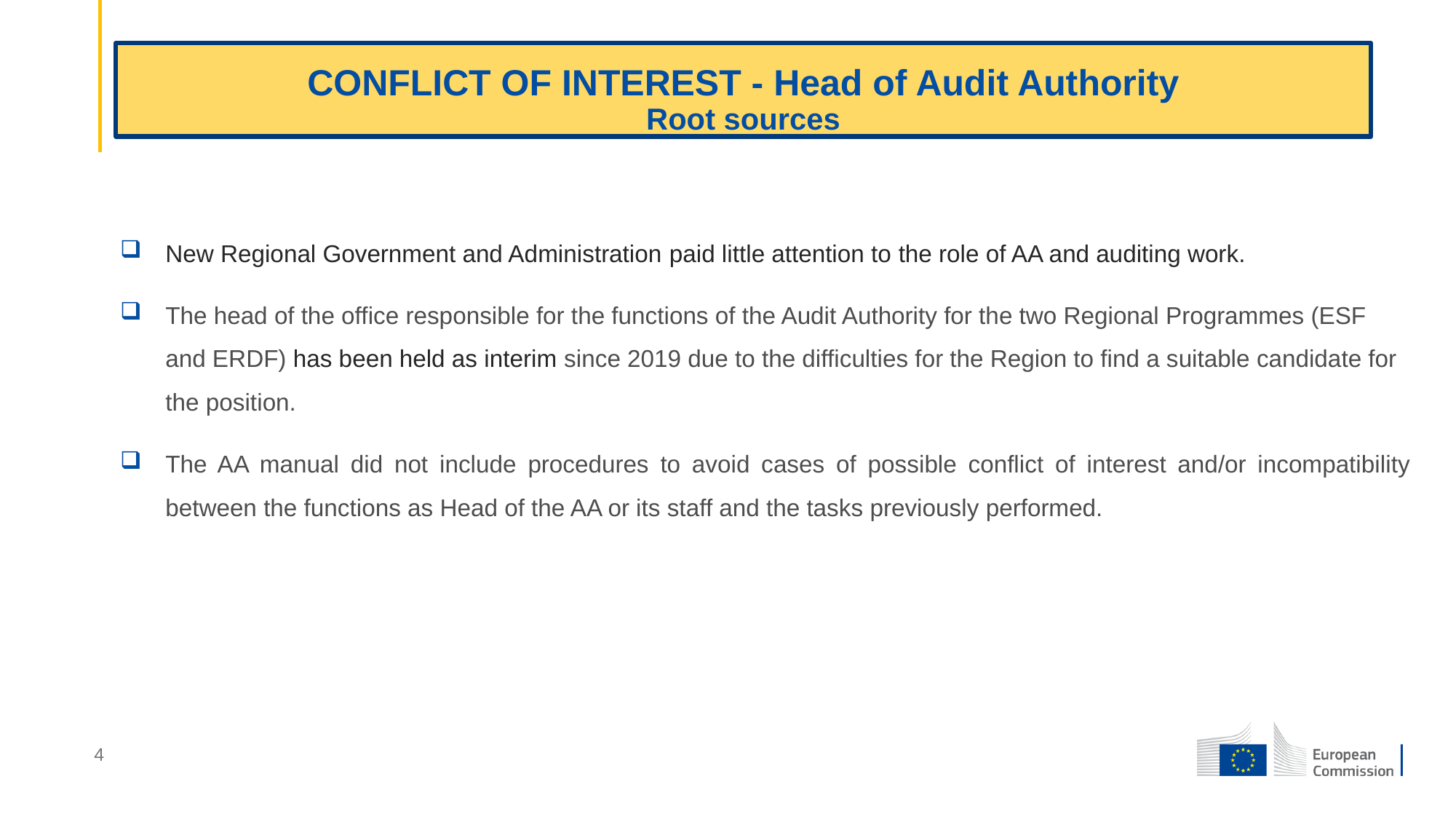

# CONFLICT OF INTEREST - Head of Audit Authority Root sources
New Regional Government and Administration paid little attention to the role of AA and auditing work.
The head of the office responsible for the functions of the Audit Authority for the two Regional Programmes (ESF and ERDF) has been held as interim since 2019 due to the difficulties for the Region to find a suitable candidate for the position.
The AA manual did not include procedures to avoid cases of possible conflict of interest and/or incompatibility between the functions as Head of the AA or its staff and the tasks previously performed.

4